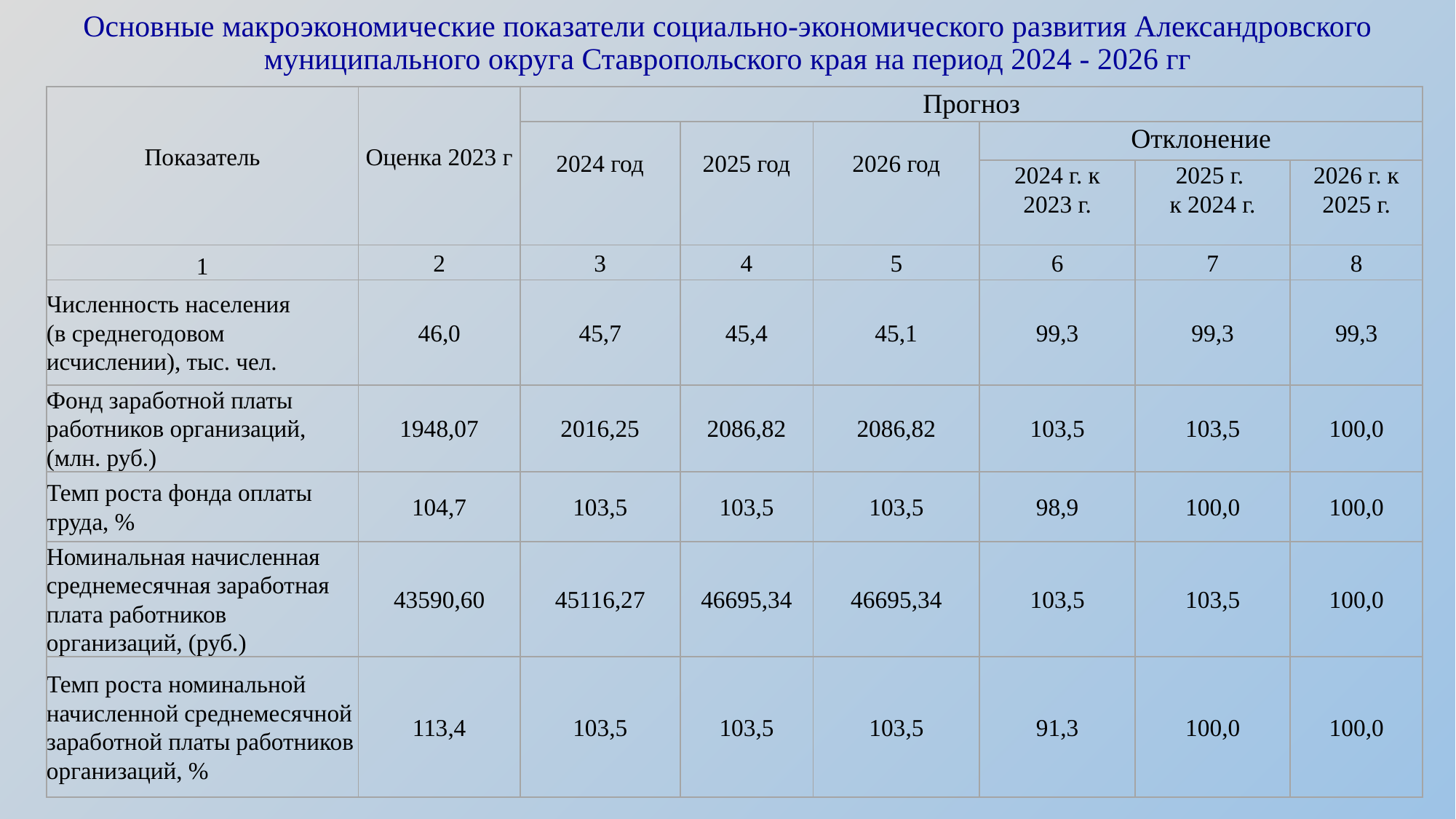

# Основные макроэкономические показатели социально-экономического развития Александровского муниципального округа Ставропольского края на период 2024 - 2026 гг
| Показатель | Оценка 2023 г | Прогноз |  |  |  |  |  |
| --- | --- | --- | --- | --- | --- | --- | --- |
|  |  | 2024 год | 2025 год | 2026 год | Отклонение |  |  |
|  |  |  |  |  | 2024 г. к 2023 г. | 2025 г. к 2024 г. | 2026 г. к 2025 г. |
| 1 | 2 | 3 | 4 | 5 | 6 | 7 | 8 |
| Численность населения (в среднегодовом исчислении), тыс. чел. | 46,0 | 45,7 | 45,4 | 45,1 | 99,3 | 99,3 | 99,3 |
| Фонд заработной платы работников организаций, (млн. руб.) | 1948,07 | 2016,25 | 2086,82 | 2086,82 | 103,5 | 103,5 | 100,0 |
| Темп роста фонда оплаты труда, % | 104,7 | 103,5 | 103,5 | 103,5 | 98,9 | 100,0 | 100,0 |
| Номинальная начисленная среднемесячная заработная плата работников организаций, (руб.) | 43590,60 | 45116,27 | 46695,34 | 46695,34 | 103,5 | 103,5 | 100,0 |
| Темп роста номинальной начисленной среднемесячной заработной платы работников организаций, % | 113,4 | 103,5 | 103,5 | 103,5 | 91,3 | 100,0 | 100,0 |